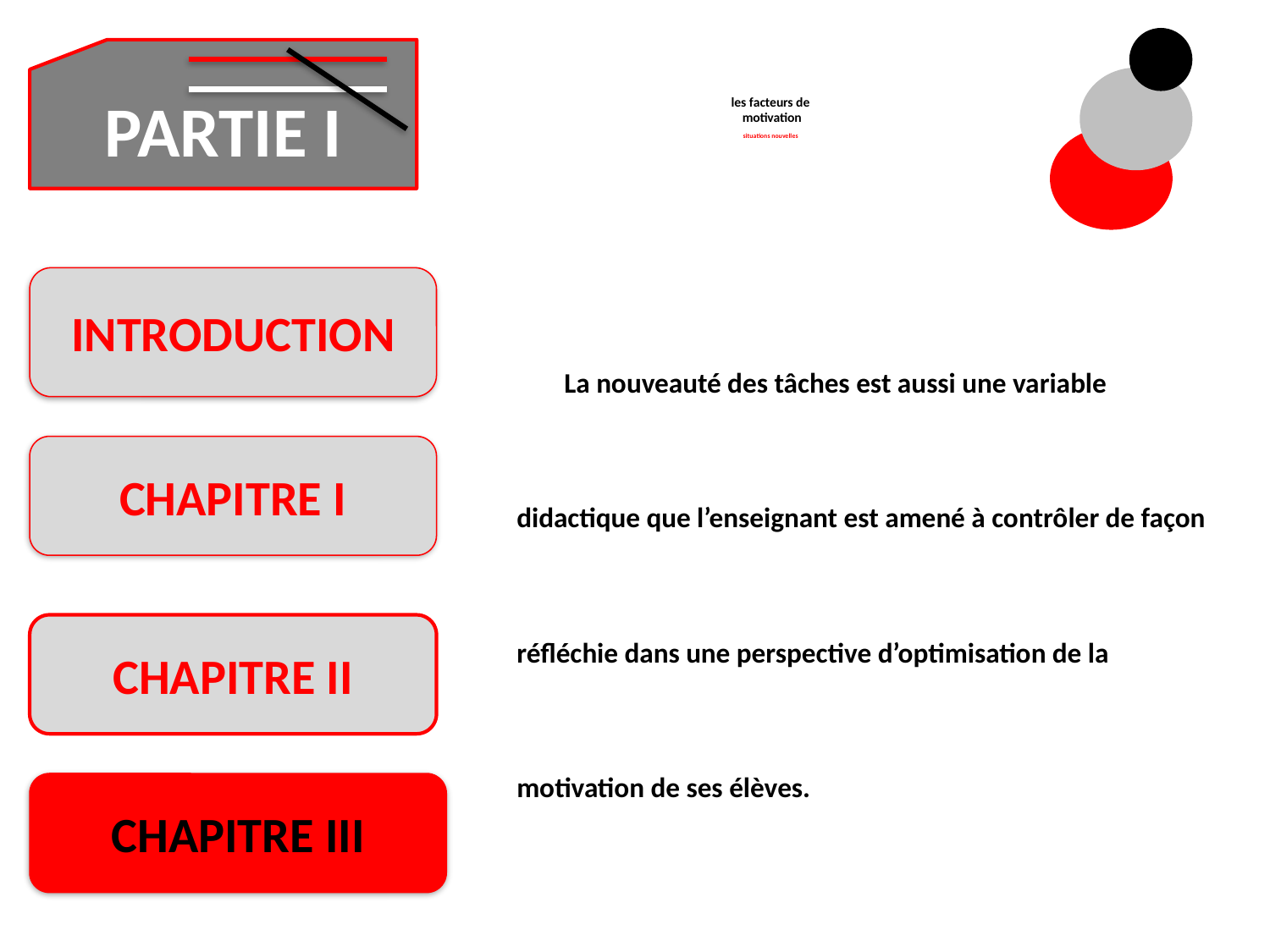

# les facteurs de motivation situations nouvelles
PARTIE I

               La nouveauté des tâches est aussi une variable didactique que l’enseignant est amené à contrôler de façon réfléchie dans une perspective d’optimisation de la motivation de ses élèves.

INTRODUCTION
CHAPITRE I
CHAPITRE II
CHAPITRE III